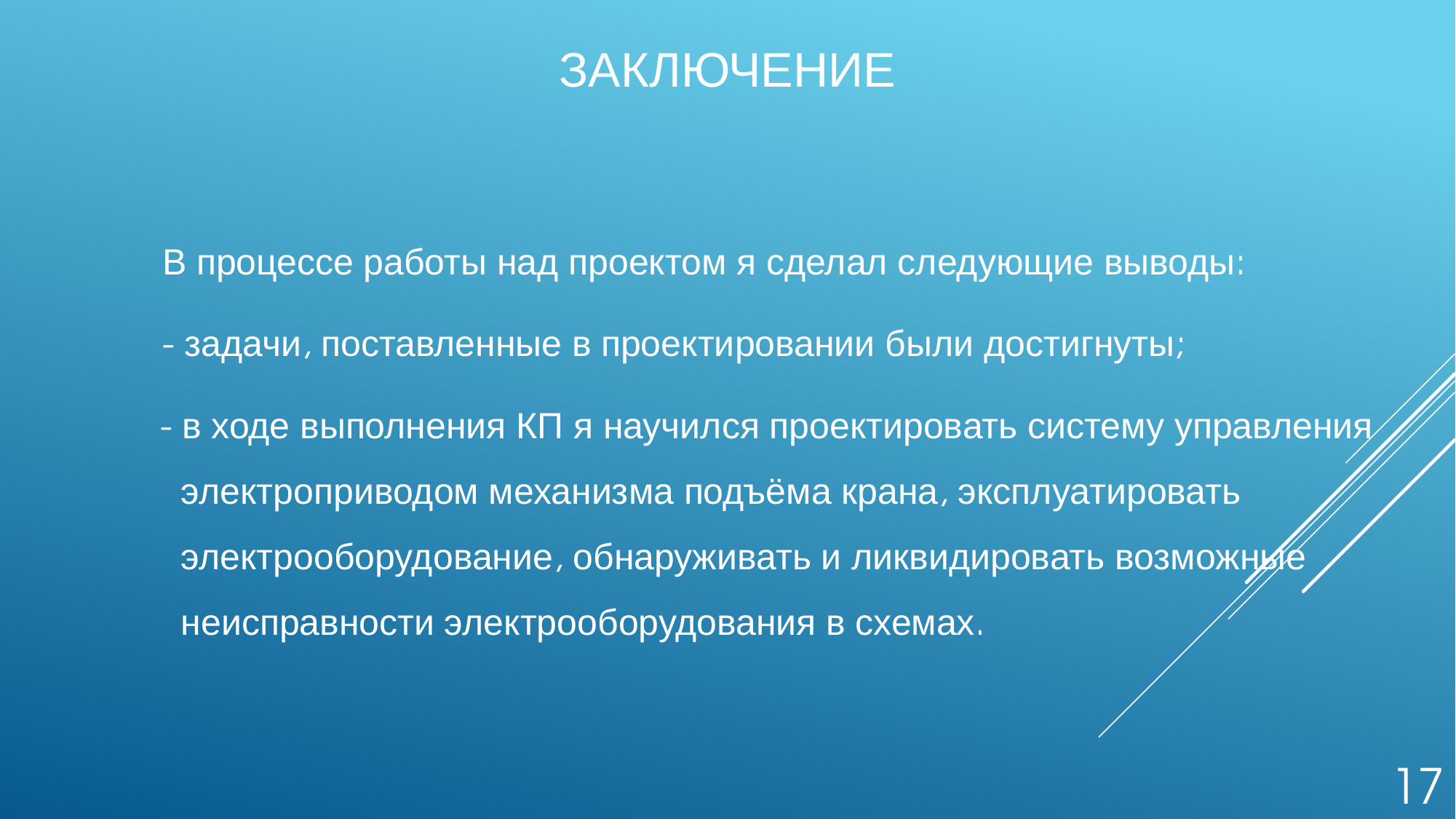

# Заключение
В процессе работы над проектом я сделал следующие выводы:
- задачи, поставленные в проектировании были достигнуты;
- в ходе выполнения КП я научился проектировать систему управления электроприводом механизма подъёма крана, эксплуатировать электрооборудование, обнаруживать и ликвидировать возможные неисправности электрооборудования в схемах.

17